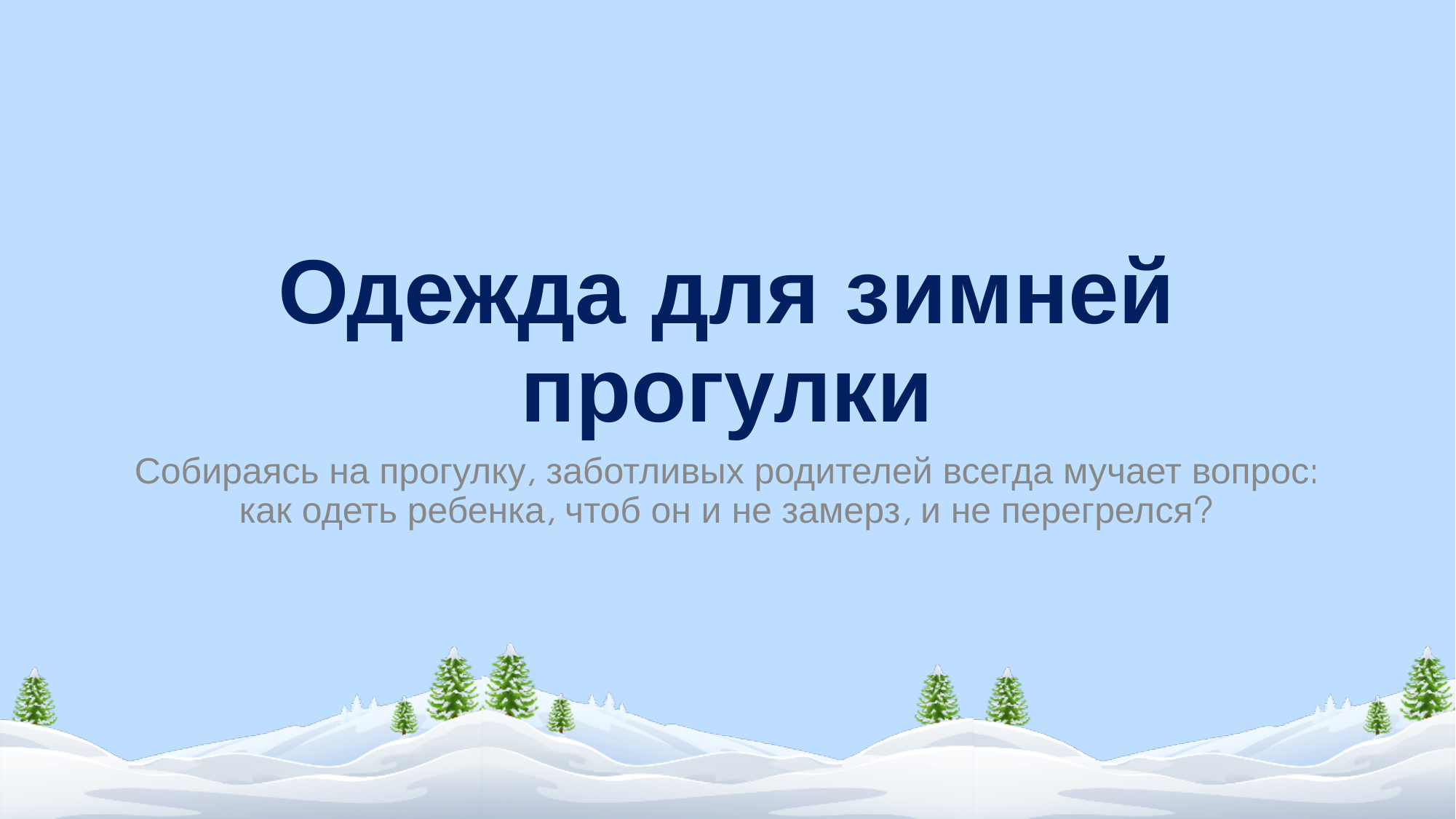

# Одежда для зимней прогулки
Собираясь на прогулку, заботливых родителей всегда мучает вопрос: как одеть ребенка, чтоб он и не замерз, и не перегрелся?